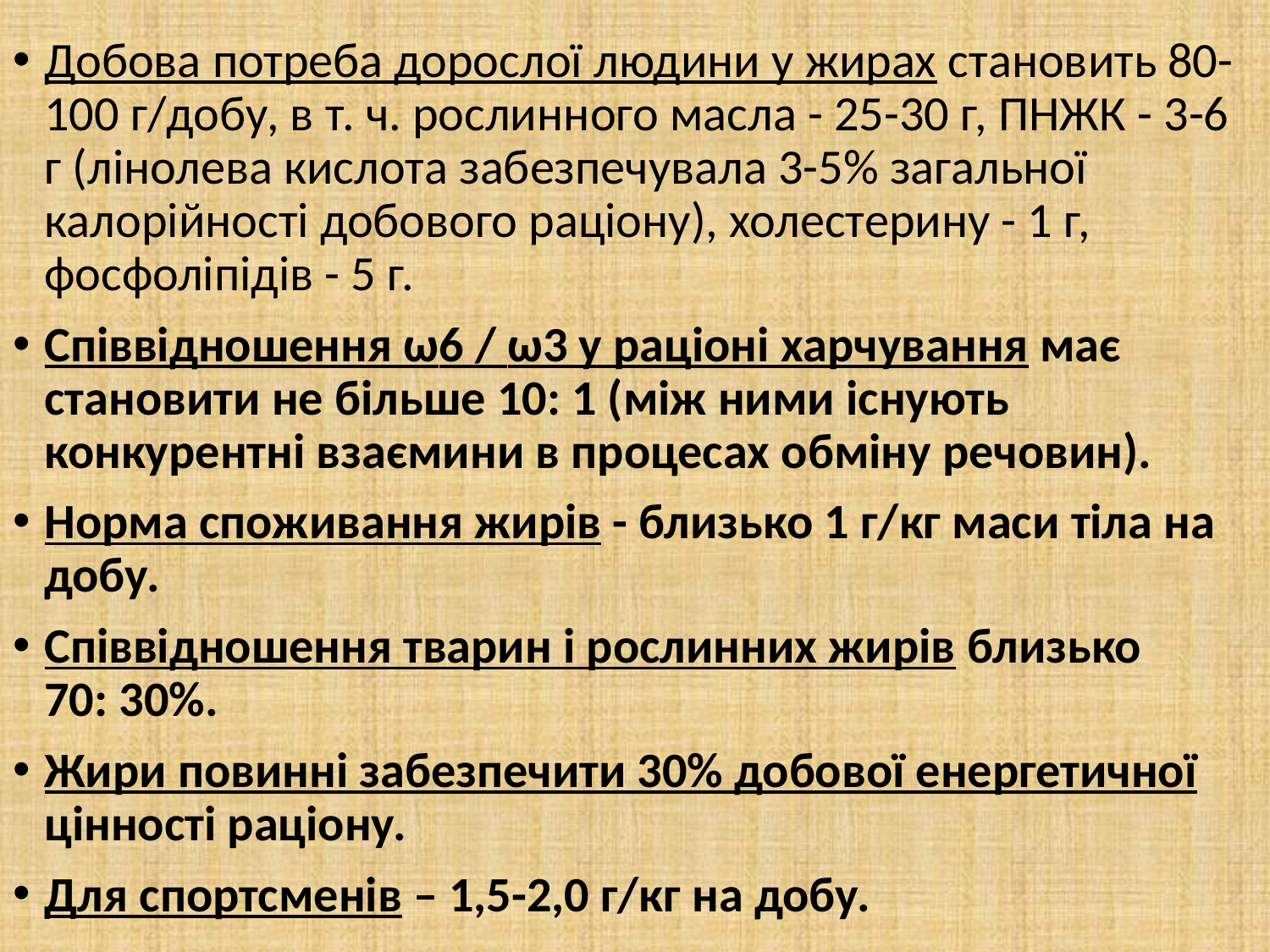

Добова потреба дорослої людини у жирах становить 80-100 г/добу, в т. ч. рослинного масла - 25-30 г, ПНЖК - 3-6 г (лінолева кислота забезпечувала 3-5% загальної калорійності добового раціону), холестерину - 1 г, фосфоліпідів - 5 г.
Співвідношення ω6 / ω3 у раціоні харчування має становити не більше 10: 1 (між ними існують конкурентні взаємини в процесах обміну речовин).
Норма споживання жирів - близько 1 г/кг маси тіла на добу.
Співвідношення тварин і рослинних жирів близько     70: 30%.
Жири повинні забезпечити 30% добової енергетичної цінності раціону.
Для спортсменів – 1,5-2,0 г/кг на добу.